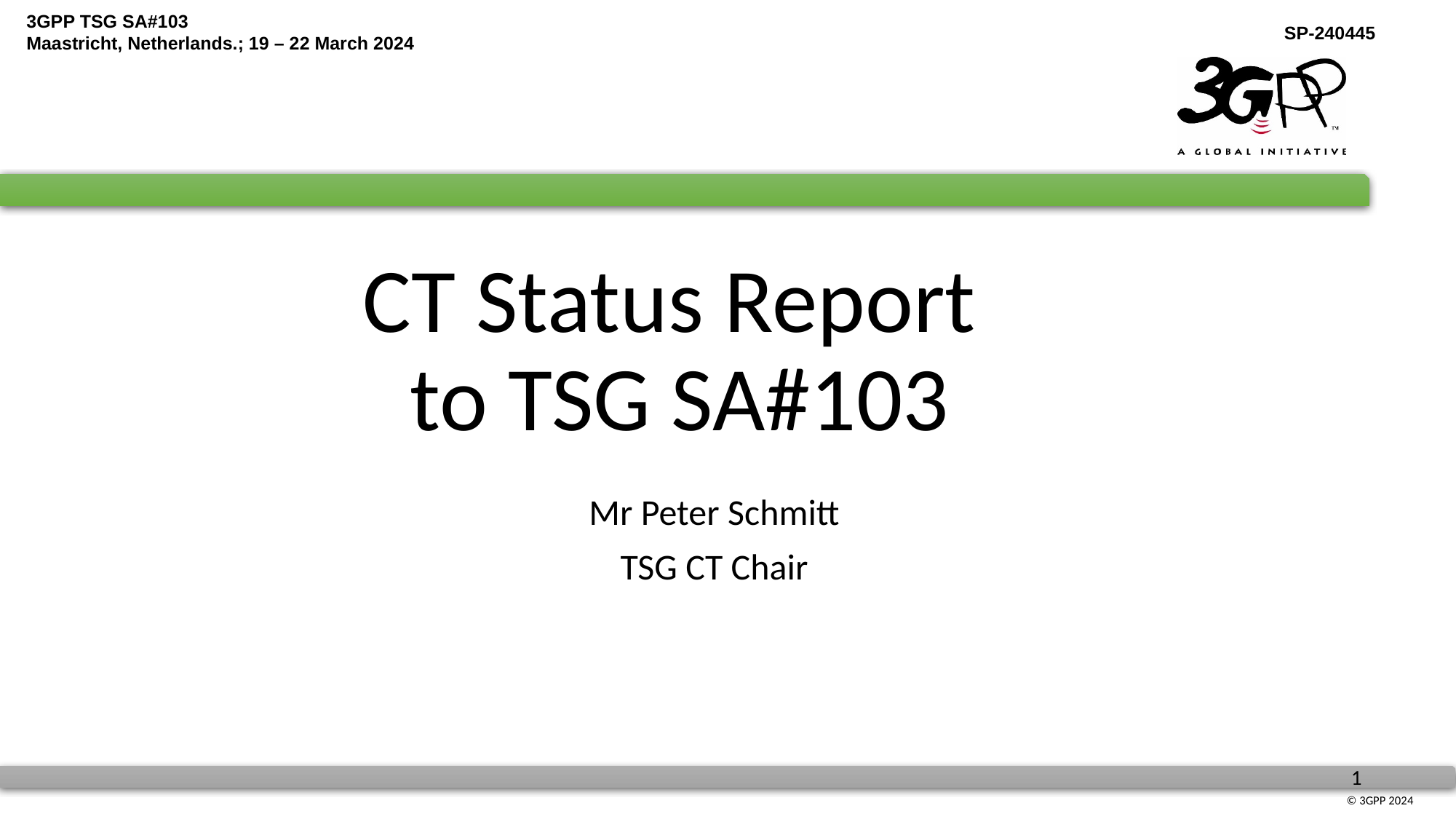

# CT Status Report to TSG SA#103
Mr Peter Schmitt
TSG CT Chair